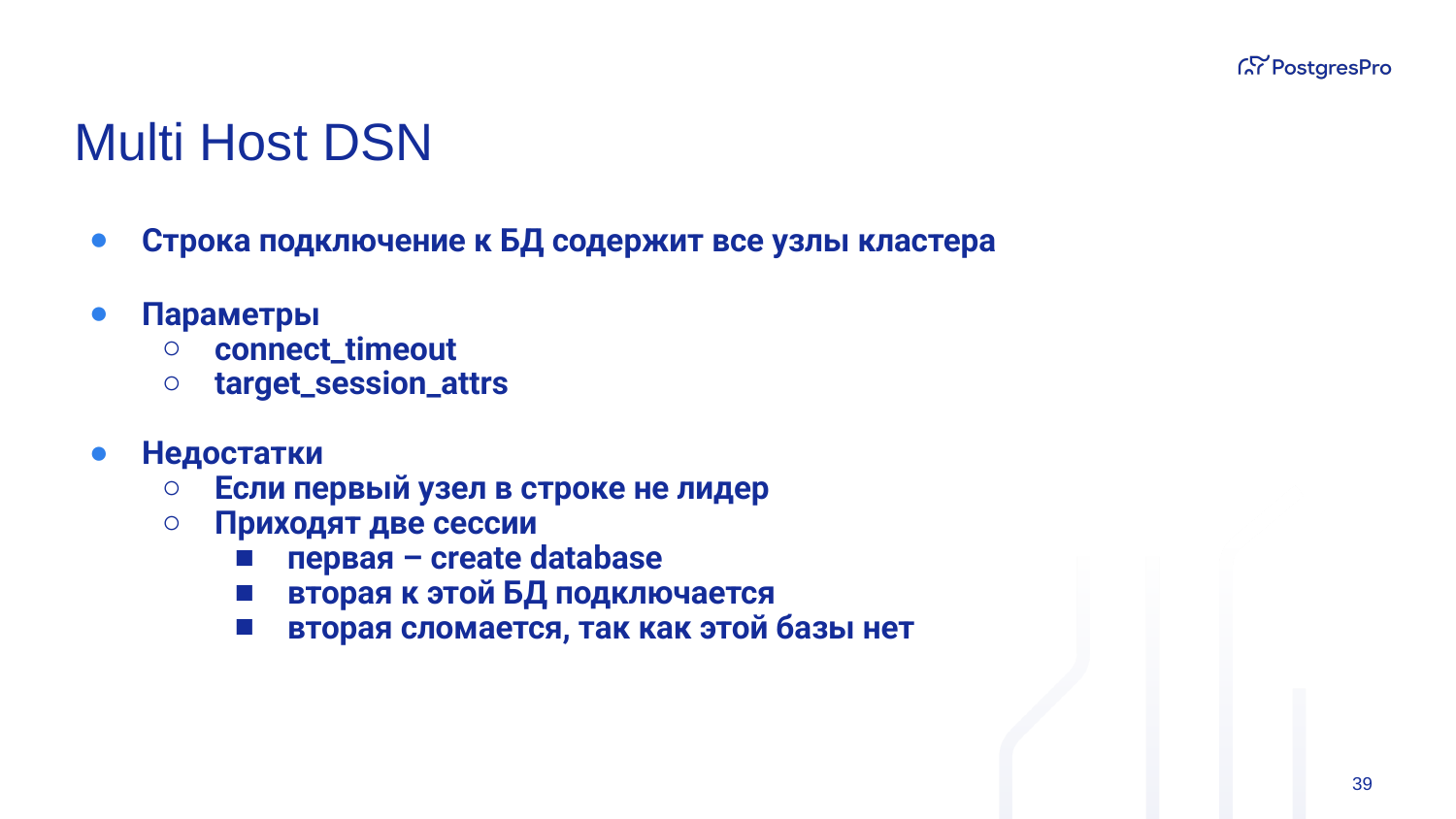

# Multi Host DSN
Строка подключение к БД содержит все узлы кластера
Параметры
connect_timeout
target_session_attrs
Недостатки
Если первый узел в строке не лидер
Приходят две сессии
первая – create database
вторая к этой БД подключается
вторая сломается, так как этой базы нет

39